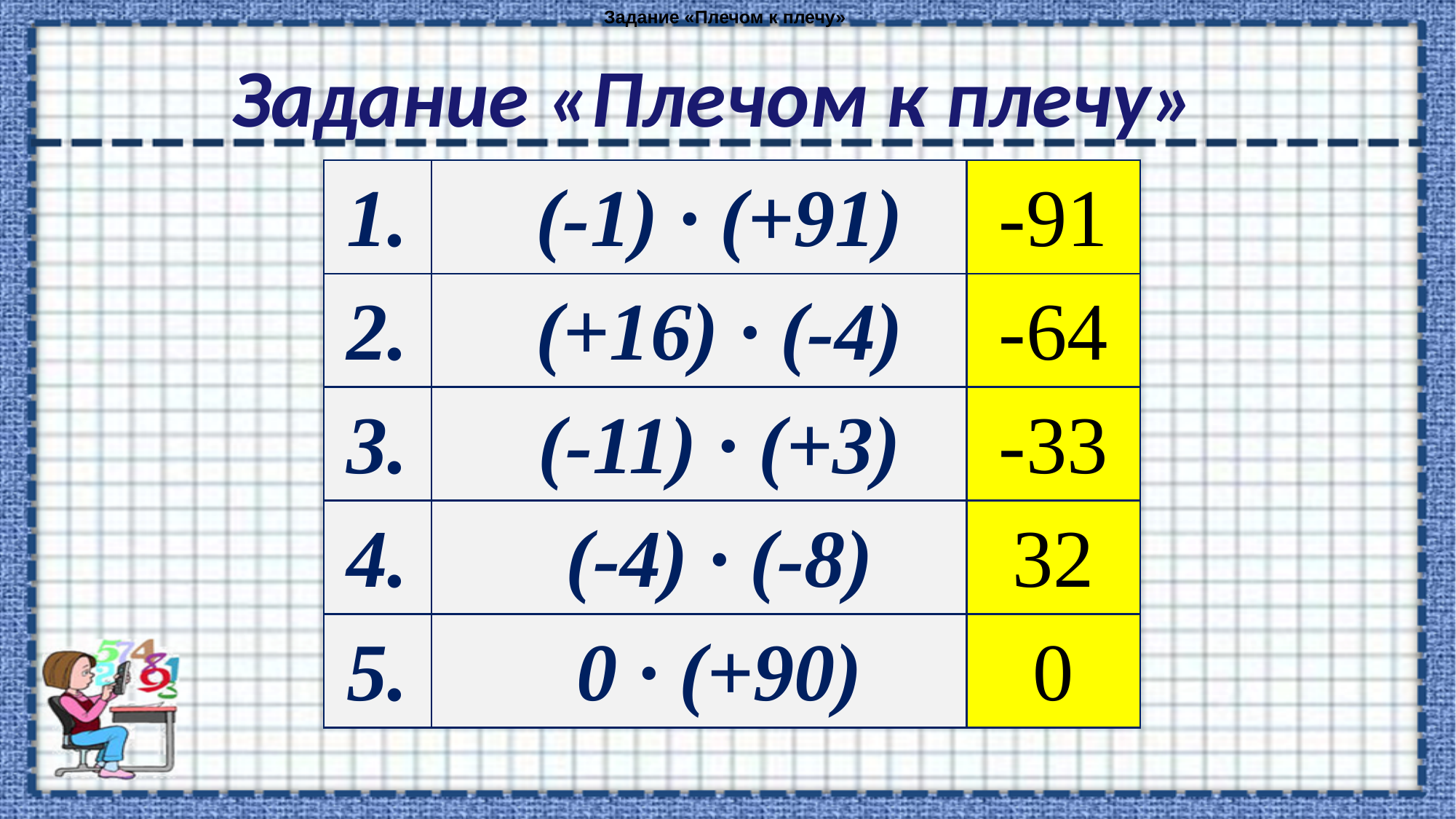

Задание «Плечом к плечу»

Задание «Плечом к плечу»
| 1. | (-1) · (+91) | -91 |
| --- | --- | --- |
| 2. | (+16) · (-4) | -64 |
| 3. | (-11) · (+3) | -33 |
| 4. | (-4) · (-8) | 32 |
| 5. | 0 · (+90) | 0 |